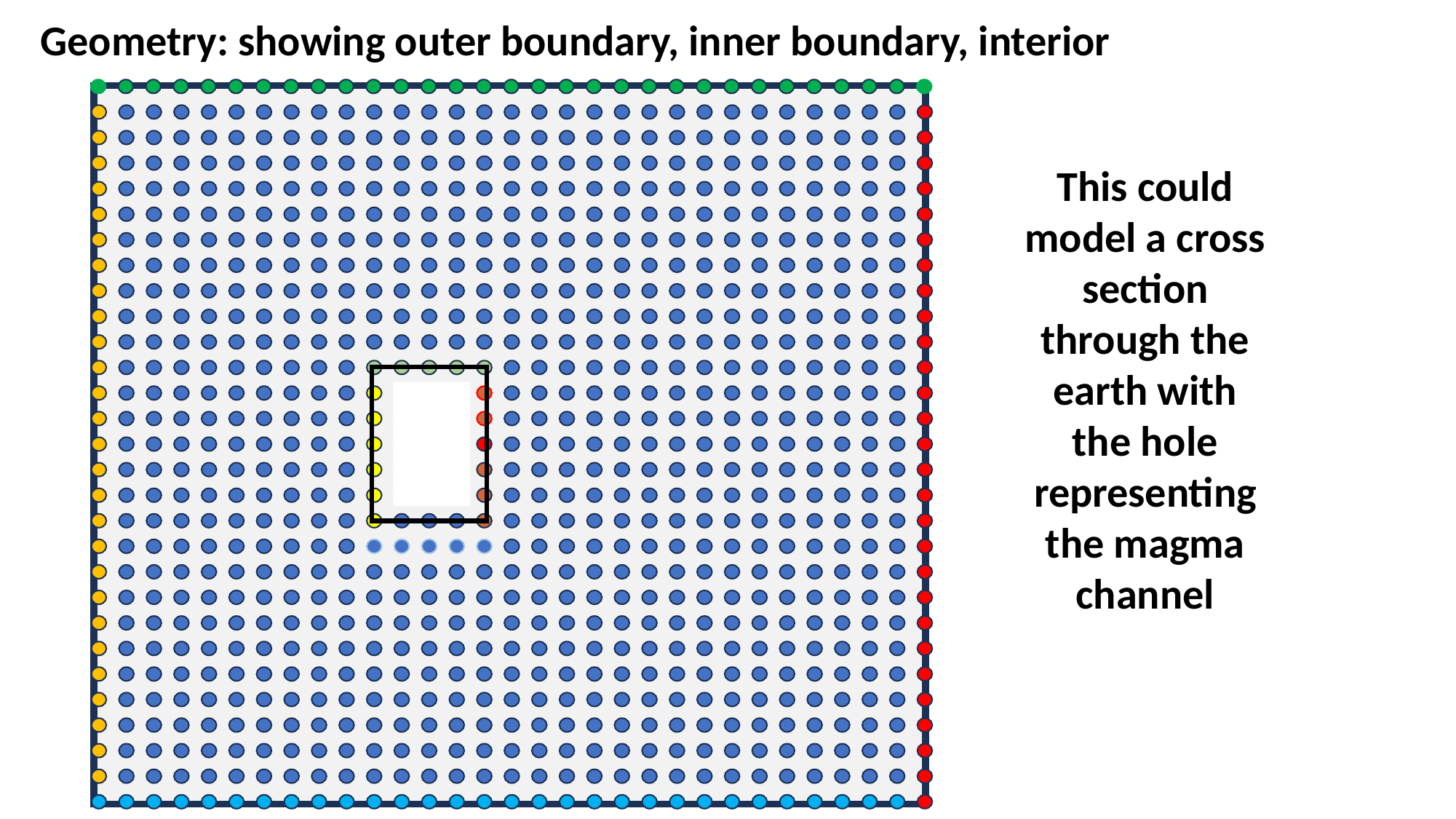

Geometry: showing outer boundary, inner boundary, interior

This could model a cross section through the earth with the hole representing the magma channel